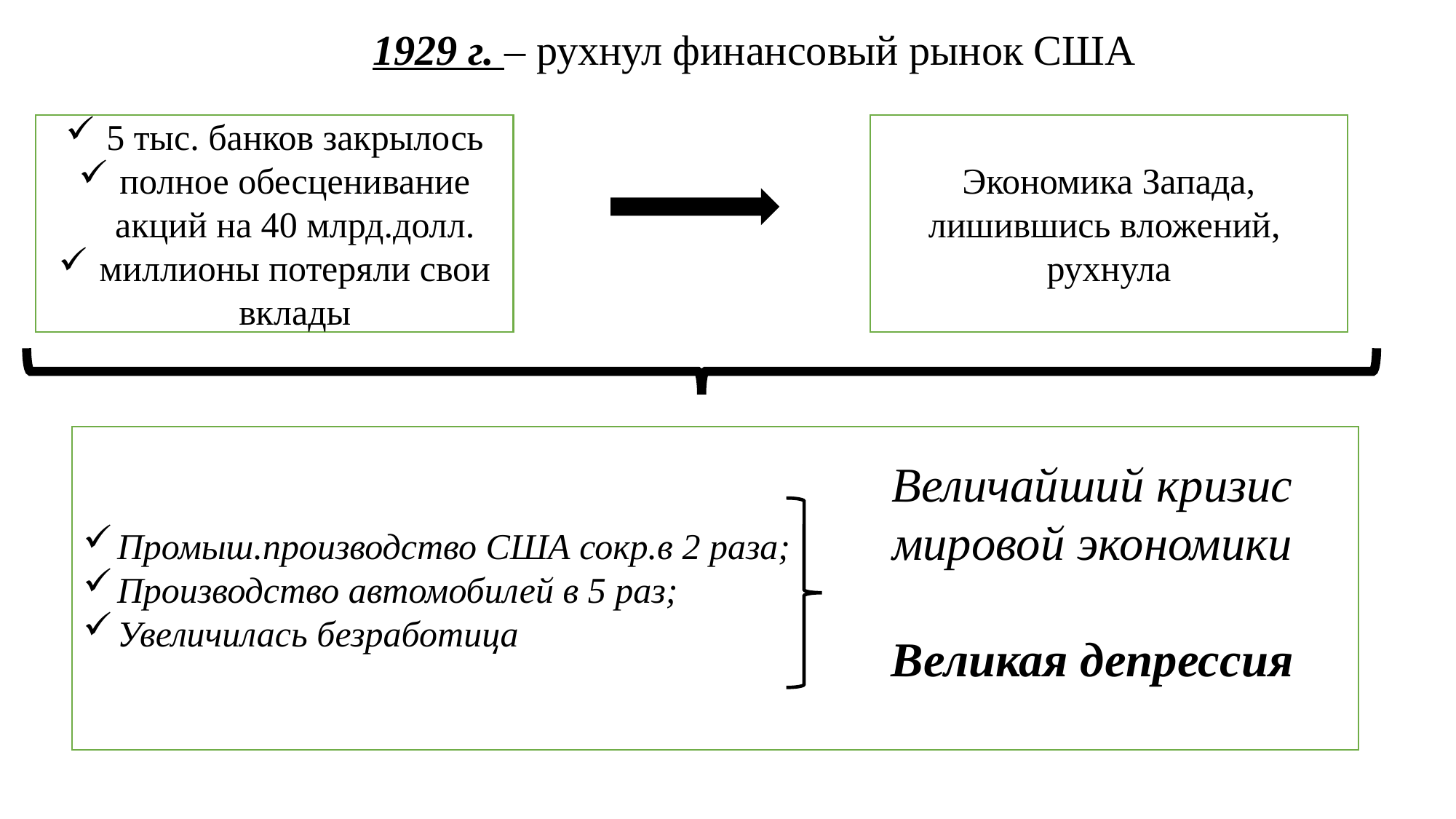

1929 г. – рухнул финансовый рынок США
5 тыс. банков закрылось
полное обесценивание акций на 40 млрд.долл.
миллионы потеряли свои вклады
Экономика Запада, лишившись вложений,
рухнула

Промыш.производство США сокр.в 2 раза;
Производство автомобилей в 5 раз;
Увеличилась безработица
Величайший кризис мировой экономики

Великая депрессия